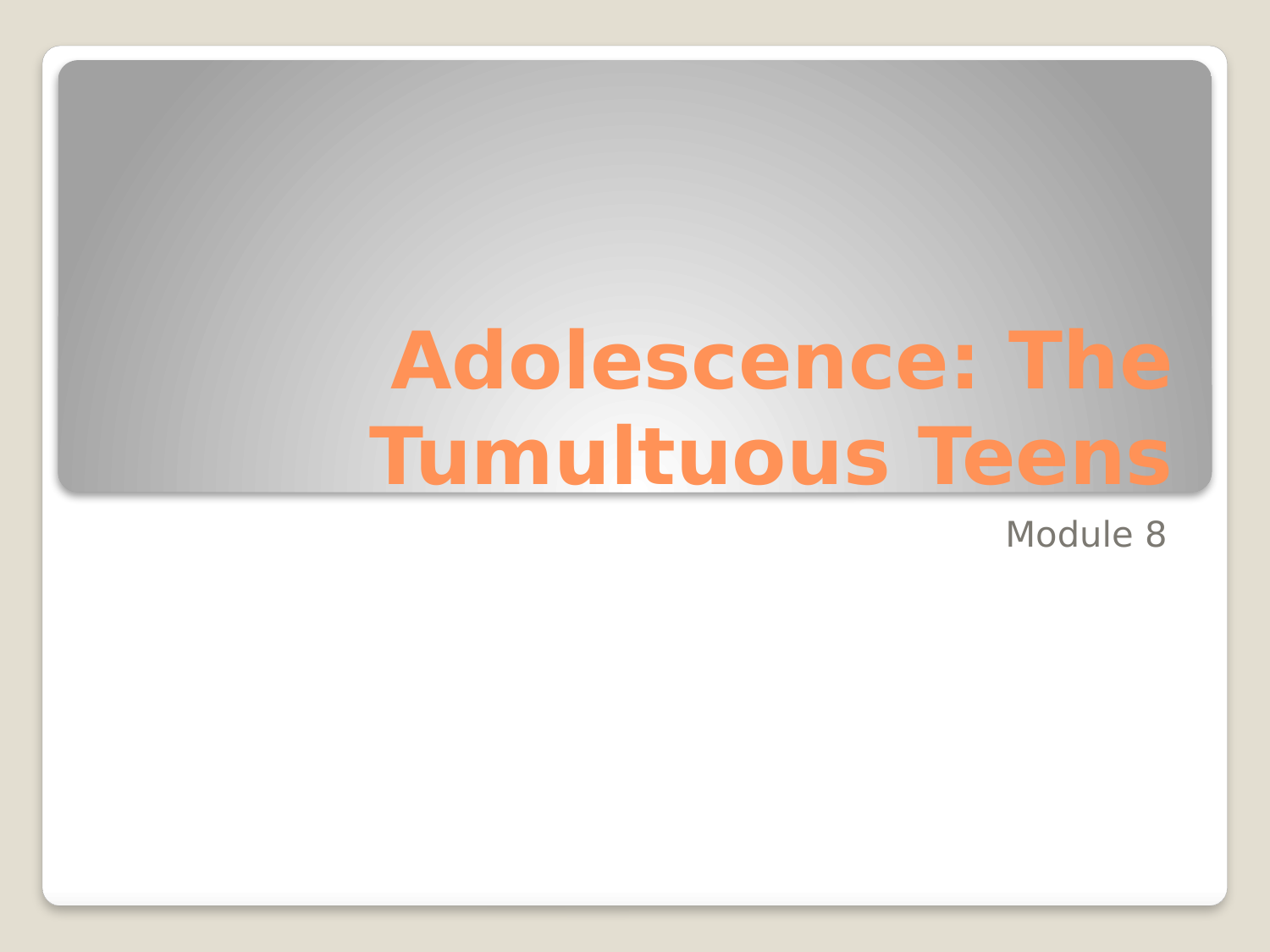

# Adolescence: The Tumultuous Teens
Module 8